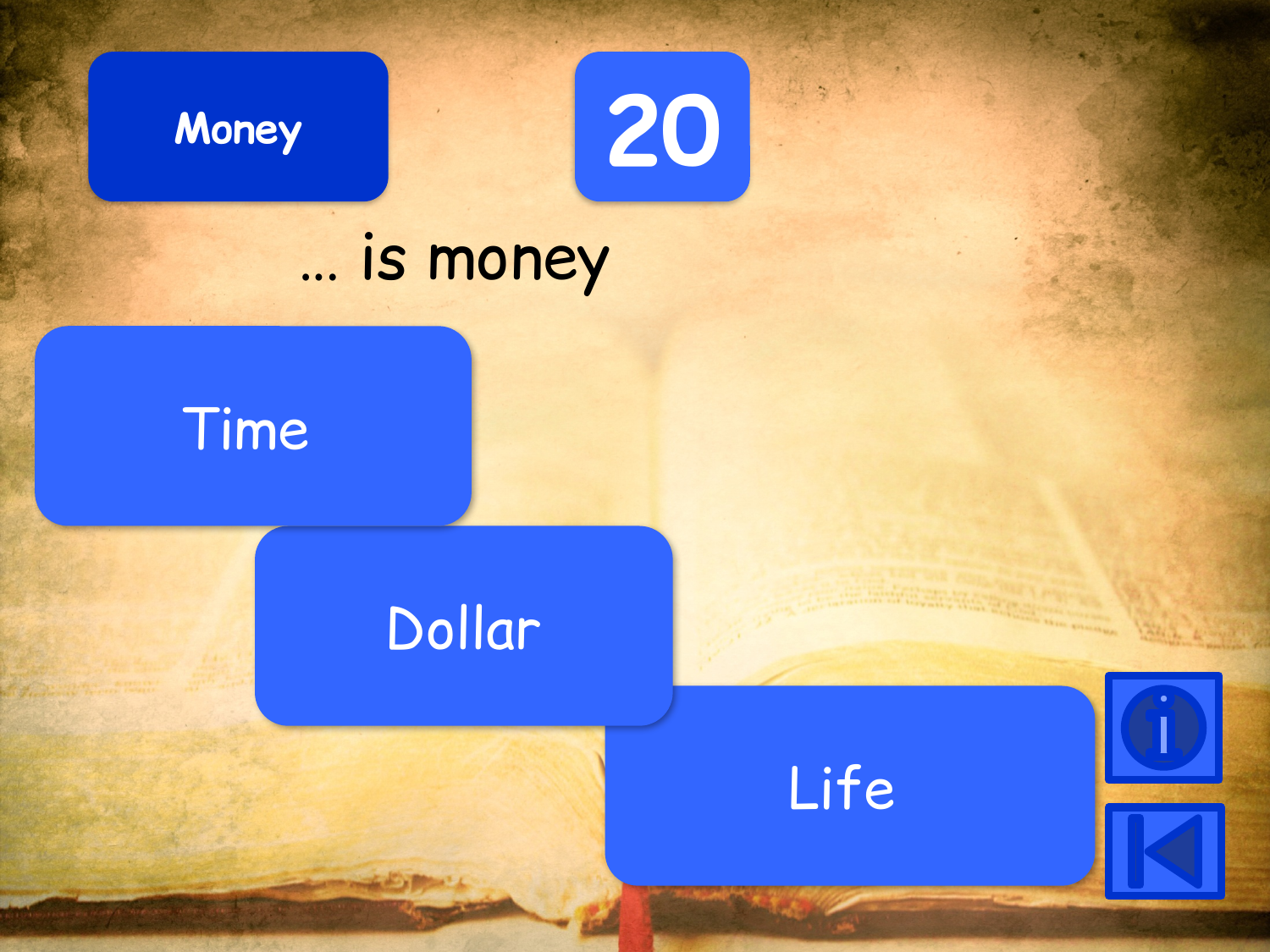

Money
20
… is money
Time
Dollar

Life